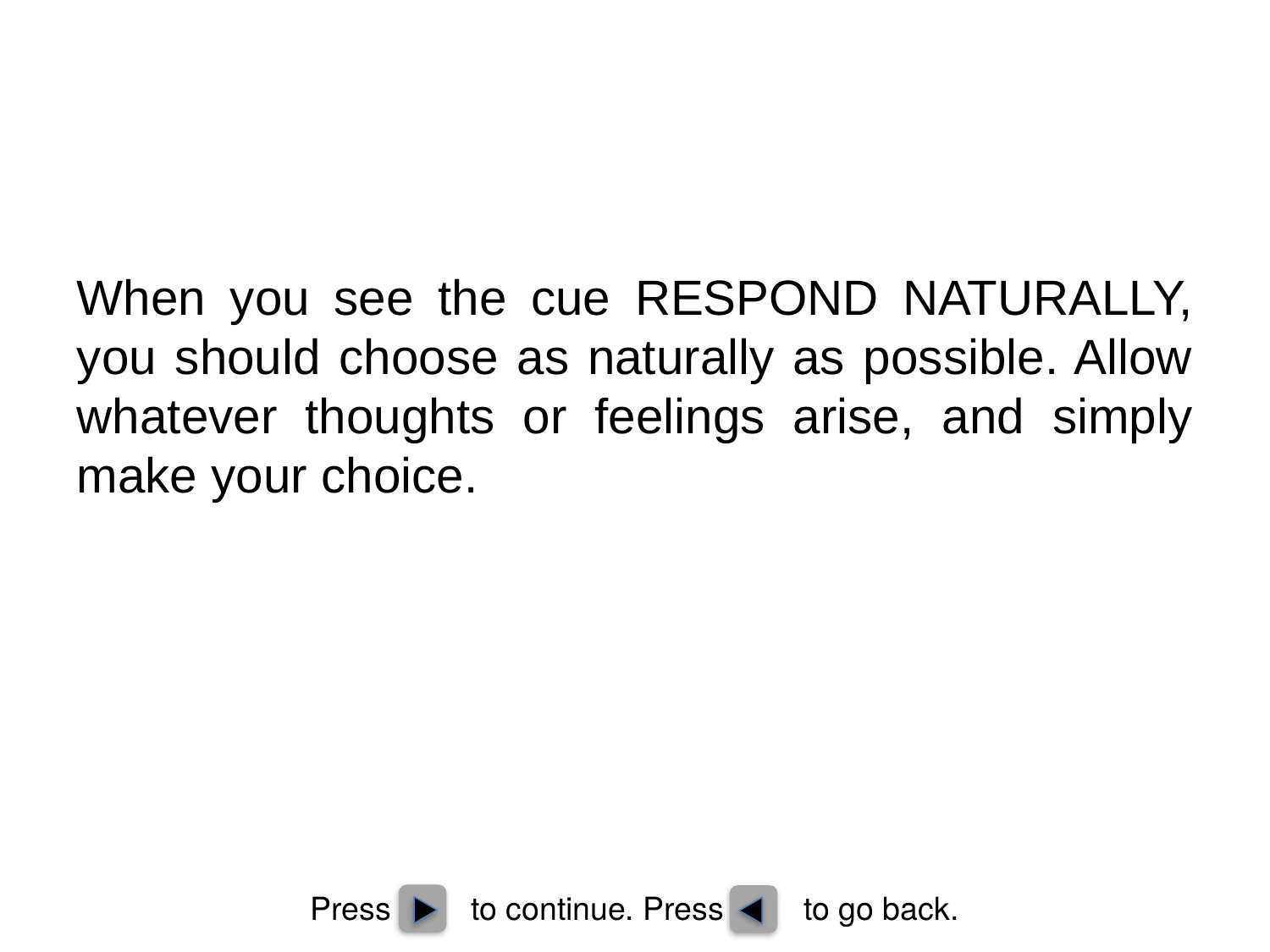

When you see the cue RESPOND NATURALLY, you should choose as naturally as possible. Allow whatever thoughts or feelings arise, and simply make your choice.